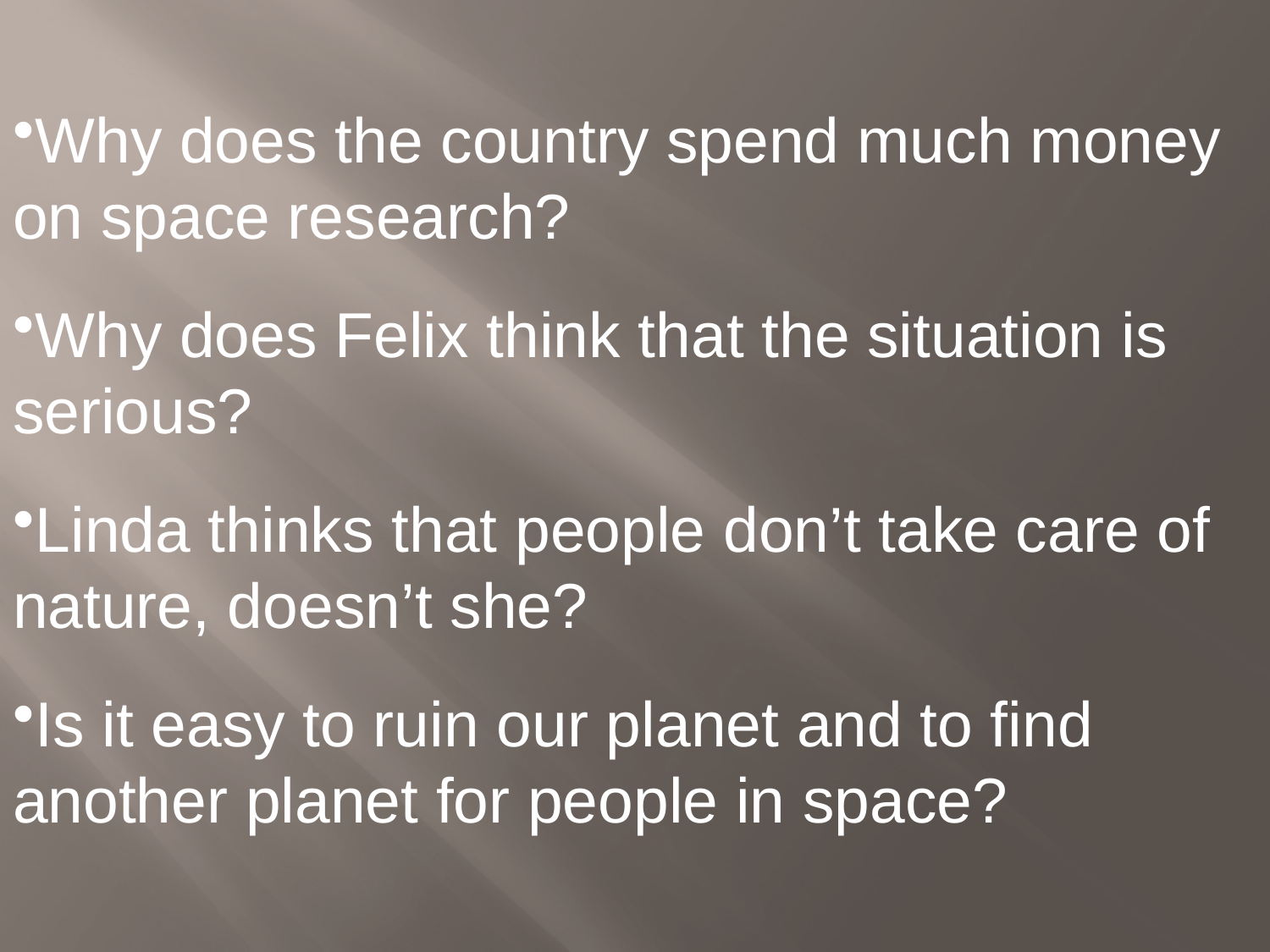

Why does the country spend much money on space research?

Why does Felix think that the situation is serious?

Linda thinks that people don’t take care of nature, doesn’t she?

Is it easy to ruin our planet and to find another planet for people in space?